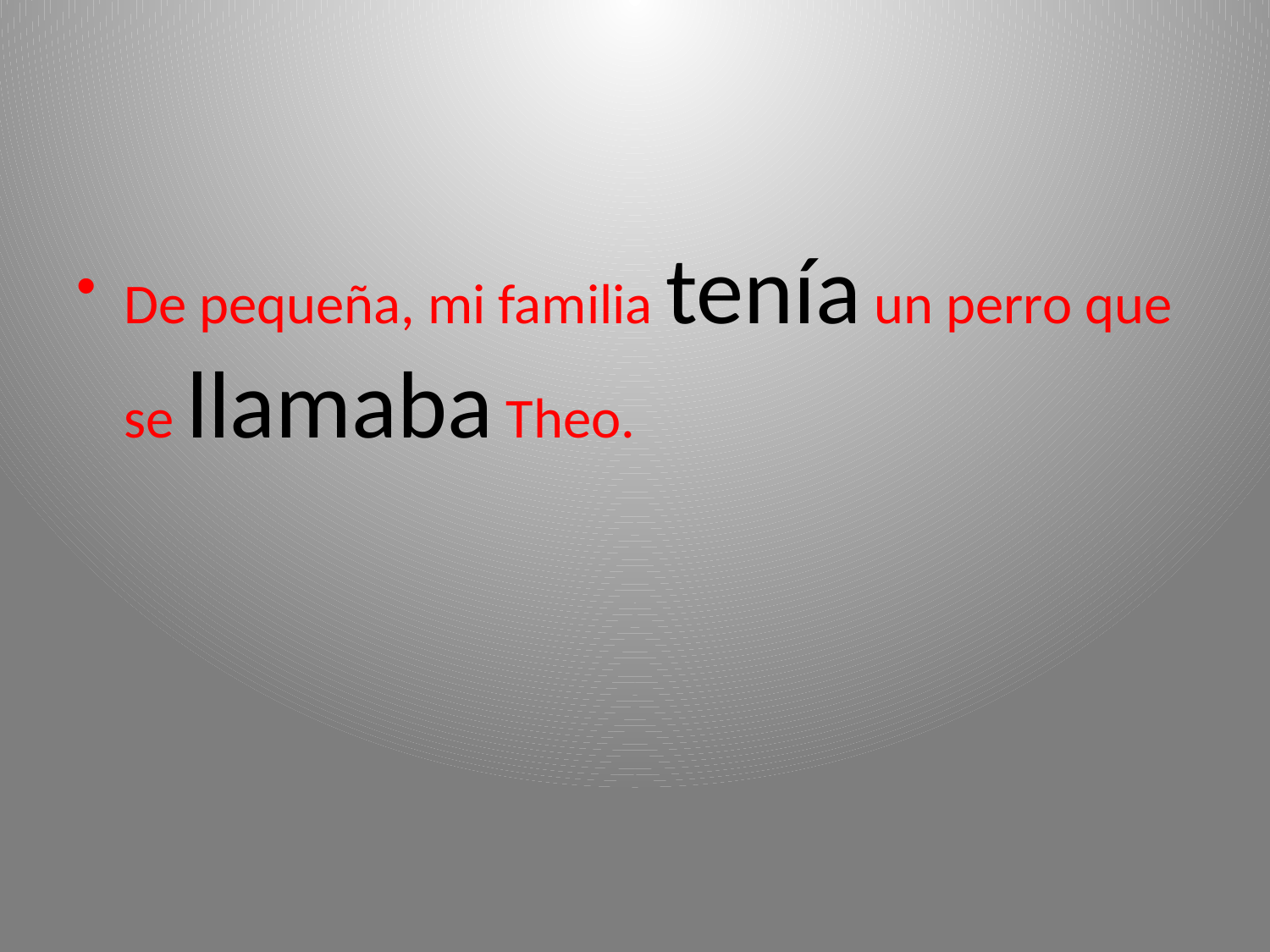

#
De pequeña, mi familia tenía un perro que se llamaba Theo.